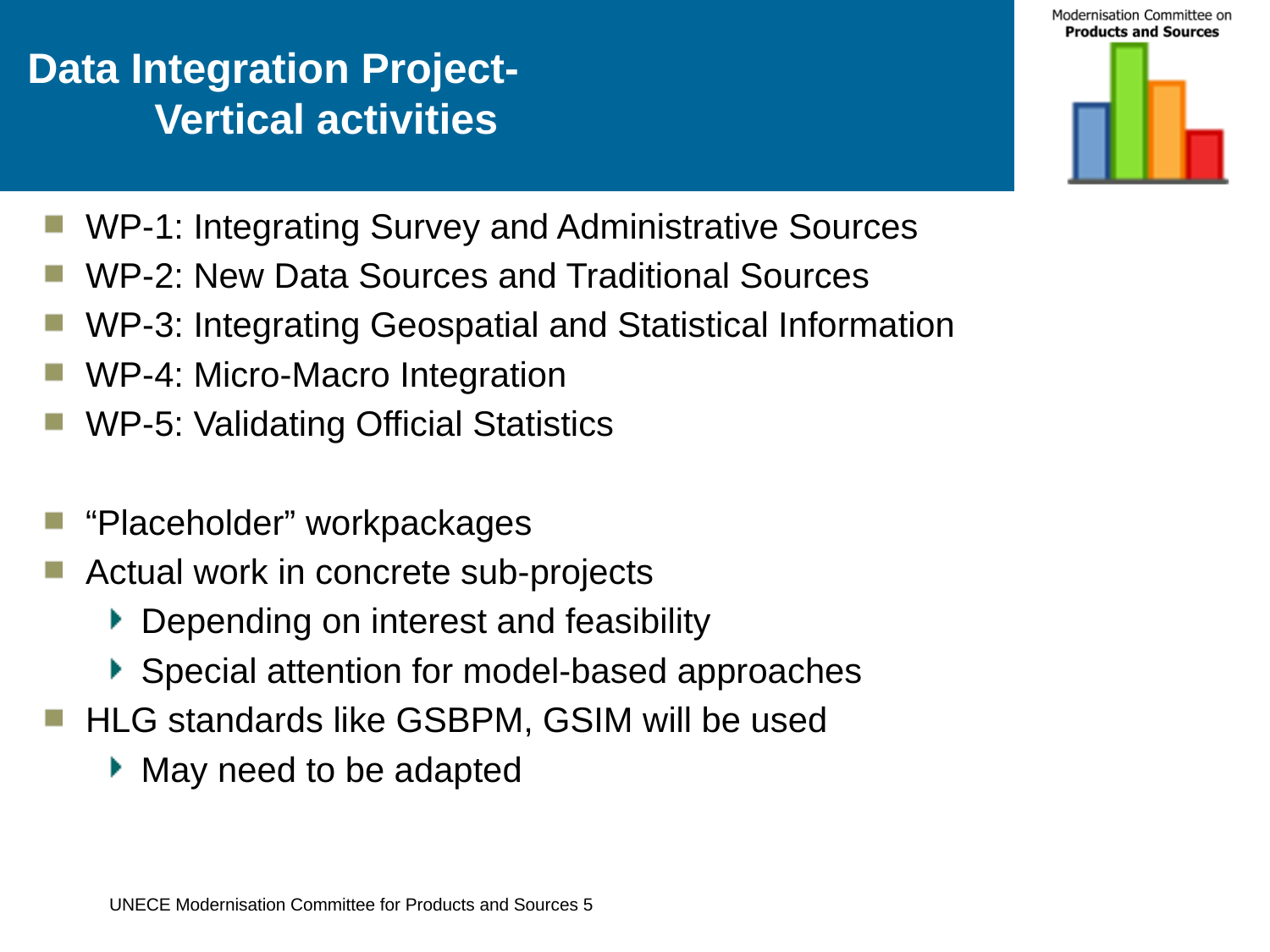

# Data Integration Project- Vertical activities
WP-1: Integrating Survey and Administrative Sources
WP-2: New Data Sources and Traditional Sources
WP-3: Integrating Geospatial and Statistical Information
WP-4: Micro-Macro Integration
WP-5: Validating Official Statistics

“Placeholder” workpackages
Actual work in concrete sub-projects
Depending on interest and feasibility
Special attention for model-based approaches
HLG standards like GSBPM, GSIM will be used
May need to be adapted
UNECE Modernisation Committee for Products and Sources 5